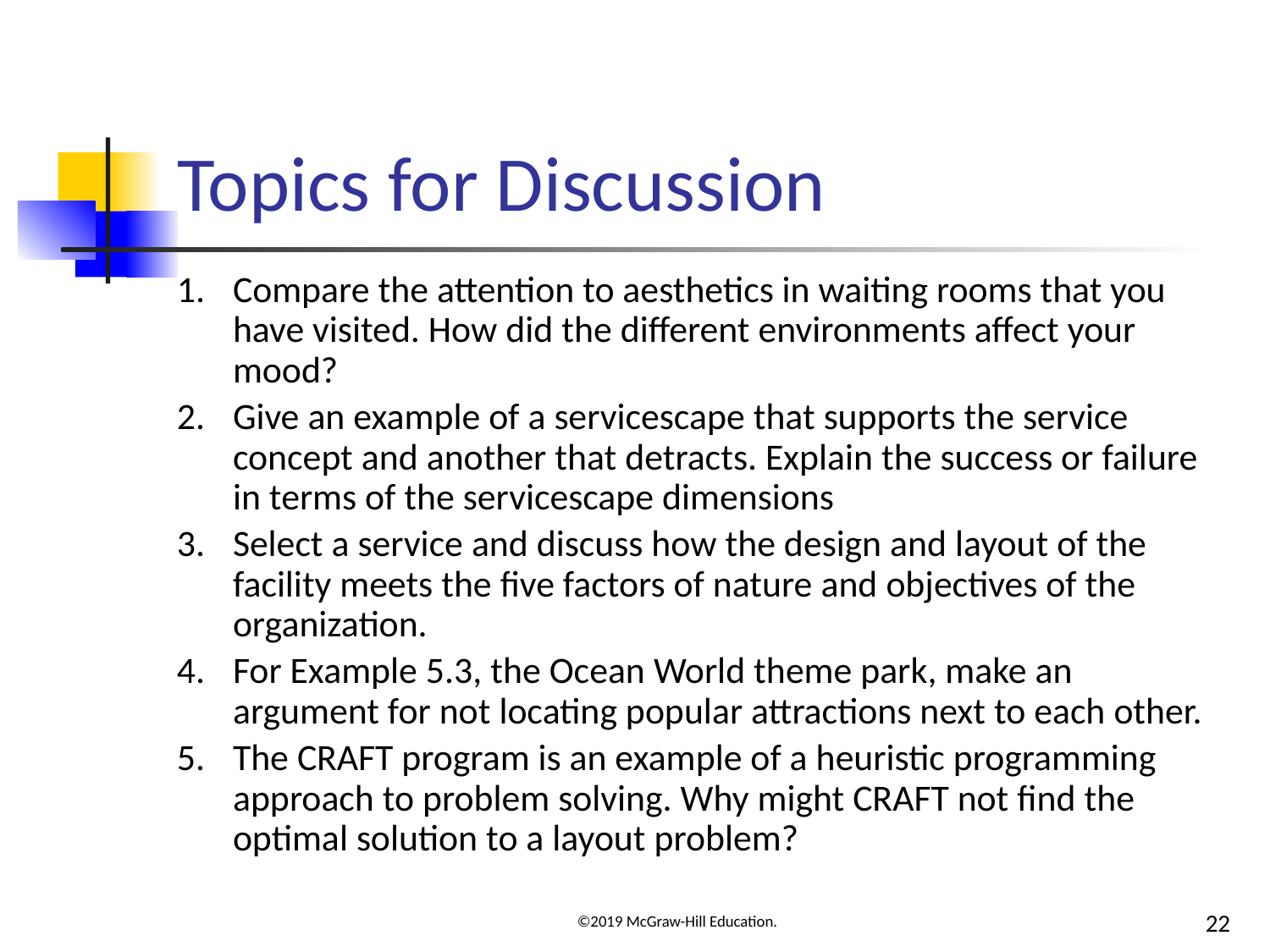

# Topics for Discussion
Compare the attention to aesthetics in waiting rooms that you have visited. How did the different environments affect your mood?
Give an example of a servicescape that supports the service concept and another that detracts. Explain the success or failure in terms of the servicescape dimensions
Select a service and discuss how the design and layout of the facility meets the five factors of nature and objectives of the organization.
For Example 5.3, the Ocean World theme park, make an argument for not locating popular attractions next to each other.
The CRAFT program is an example of a heuristic programming approach to problem solving. Why might CRAFT not find the optimal solution to a layout problem?